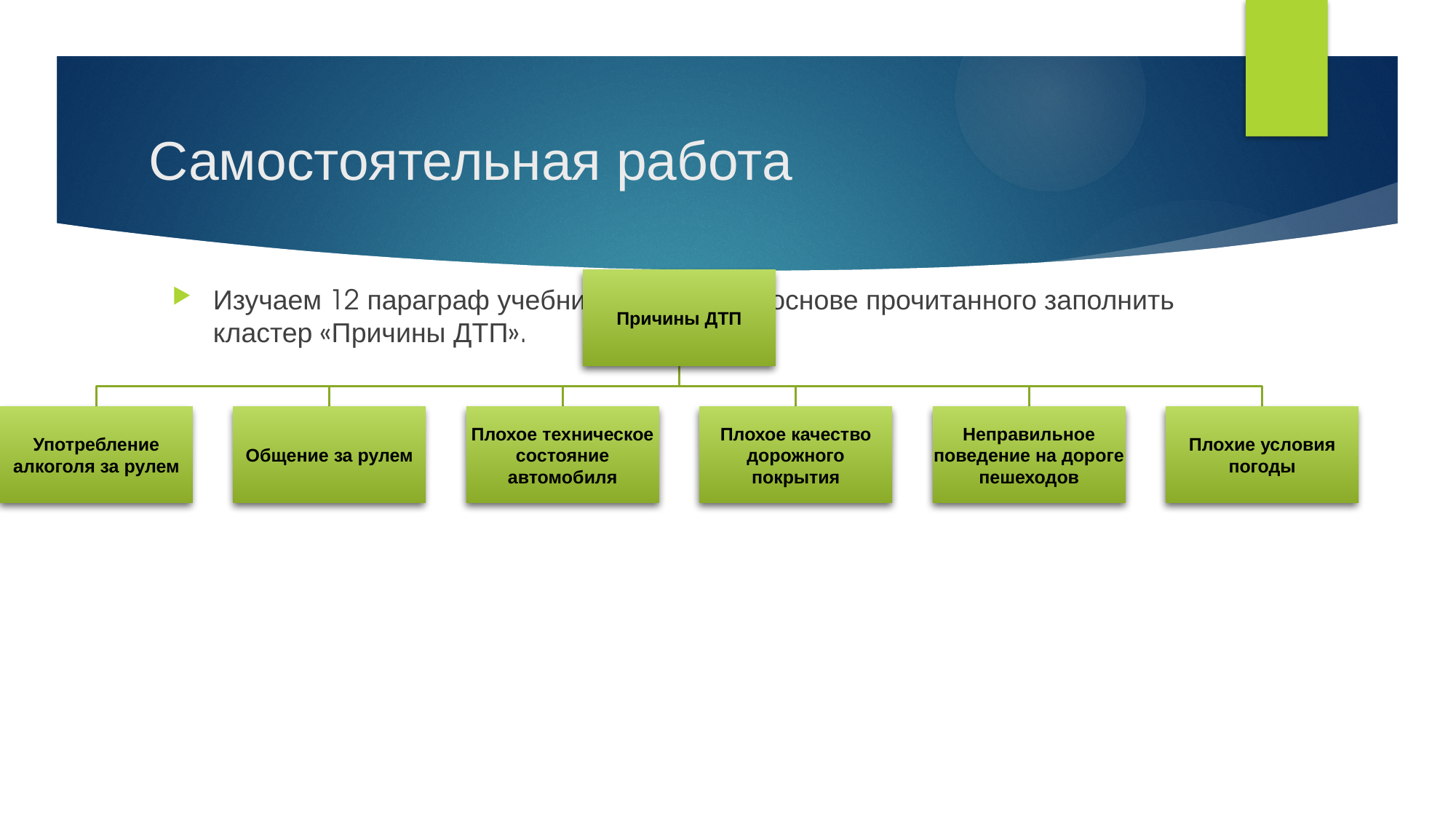

Причины ДТП
Употребление алкоголя за рулем
Общение за рулем
Плохое техническое состояние автомобиля
Плохое качество дорожного покрытия
Неправильное поведение на дороге пешеходов
Плохие условия погоды
# Самостоятельная работа
Изучаем 12 параграф учебника, а затем на основе прочитанного заполнить кластер «Причины ДТП».